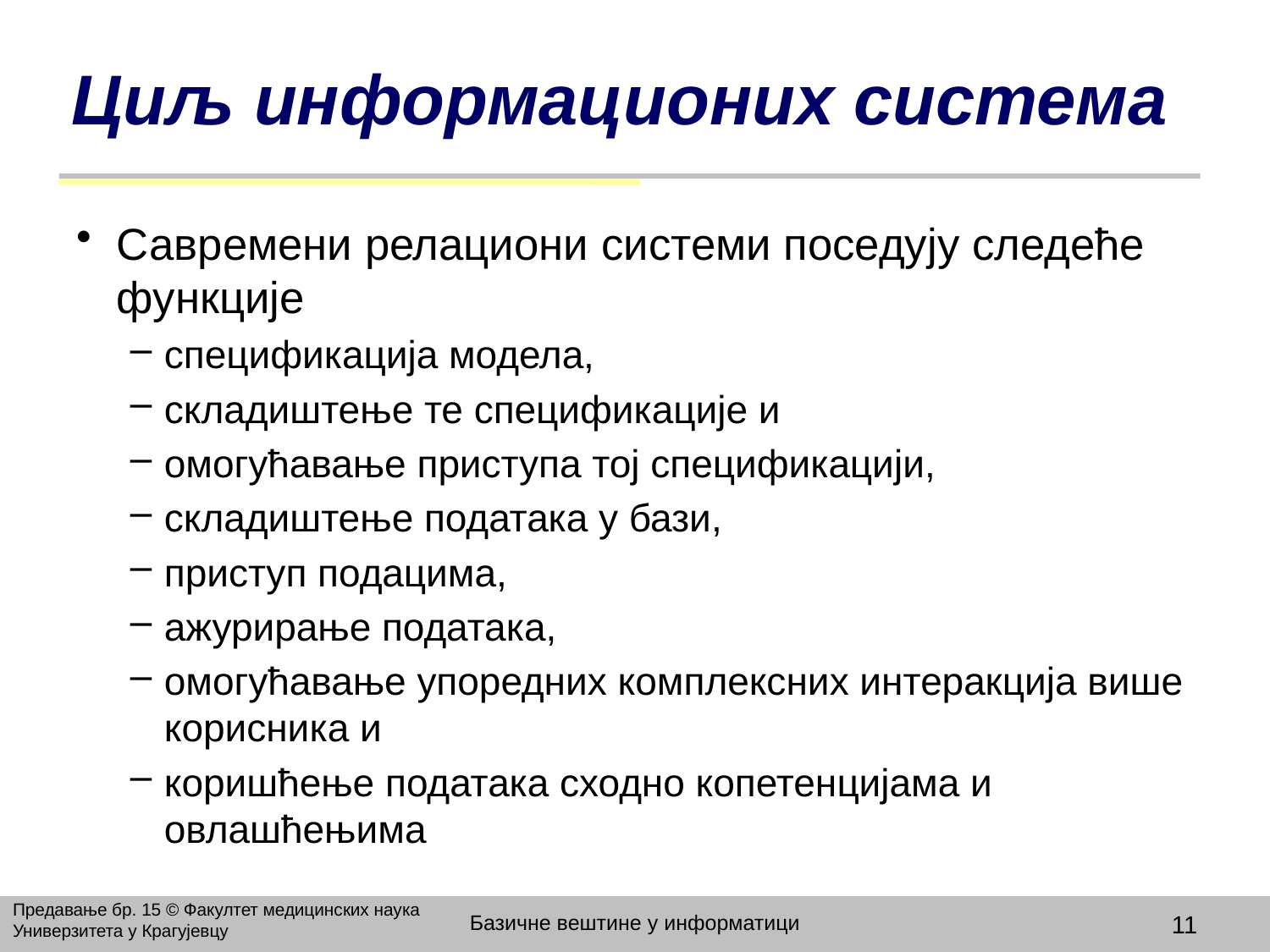

# Циљ информационих система
Савремени релациони системи поседују следеће функције
спецификација модела,
складиштење те спецификације и
омогућавање приступа тој спецификацији,
складиштење података у бази,
приступ подацима,
ажурирање података,
омогућавање упоредних комплексних интеракција више корисника и
коришћење података сходно копетенцијама и овлашћењима

Предавање бр. 15 © Факултет медицинских наука Универзитета у Крагујевцу
Базичне вештине у информатици
11